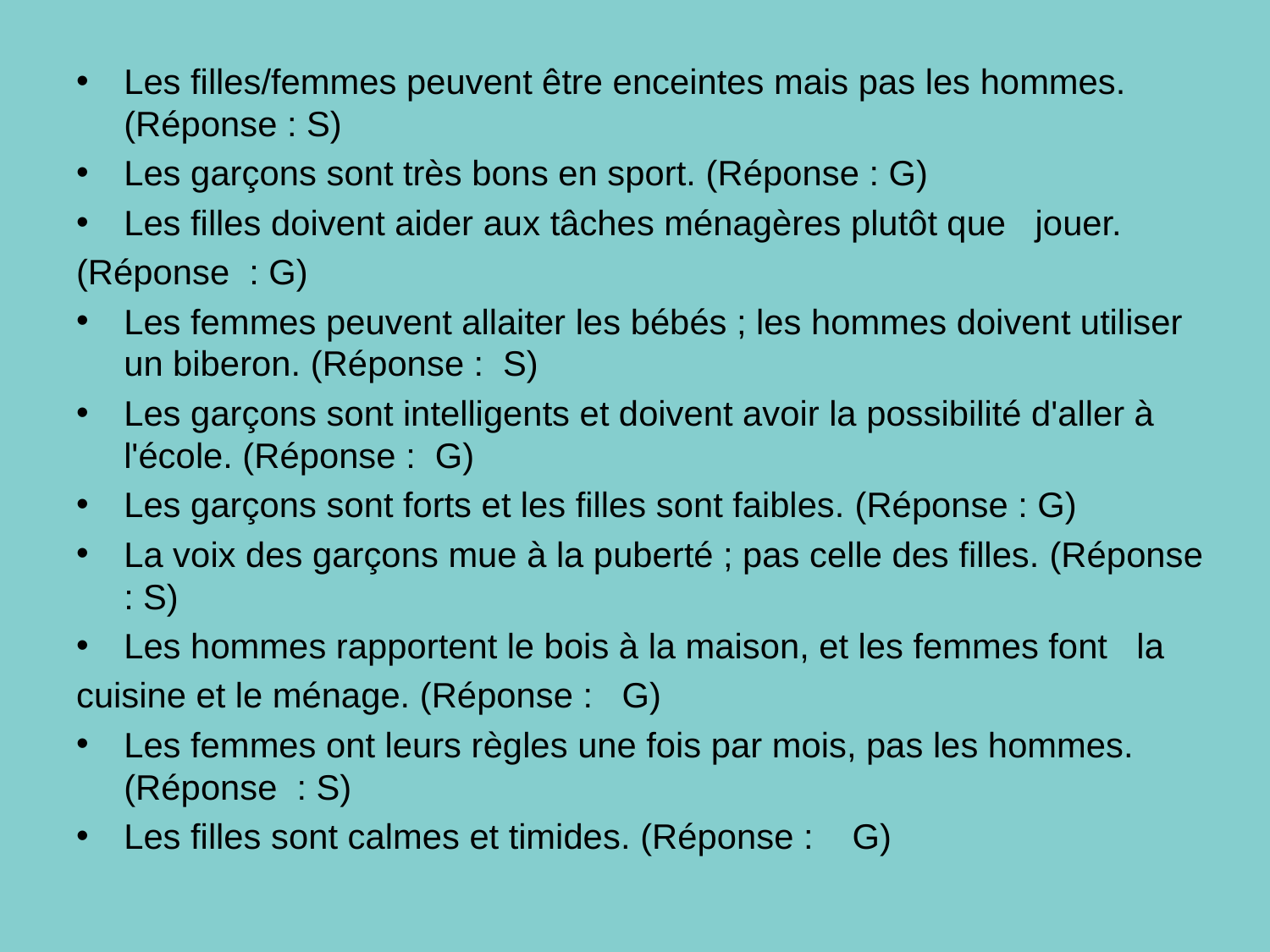

Les filles/femmes peuvent être enceintes mais pas les hommes. (Réponse : S)
Les garçons sont très bons en sport. (Réponse : G)
Les filles doivent aider aux tâches ménagères plutôt que   jouer.
(Réponse  : G)
Les femmes peuvent allaiter les bébés ; les hommes doivent utiliser un biberon. (Réponse :  S)
Les garçons sont intelligents et doivent avoir la possibilité d'aller à l'école. (Réponse :  G)
Les garçons sont forts et les filles sont faibles. (Réponse : G)
La voix des garçons mue à la puberté ; pas celle des filles. (Réponse : S)
Les hommes rapportent le bois à la maison, et les femmes font   la
cuisine et le ménage. (Réponse :   G)
Les femmes ont leurs règles une fois par mois, pas les hommes. (Réponse  : S)
Les filles sont calmes et timides. (Réponse :    G)